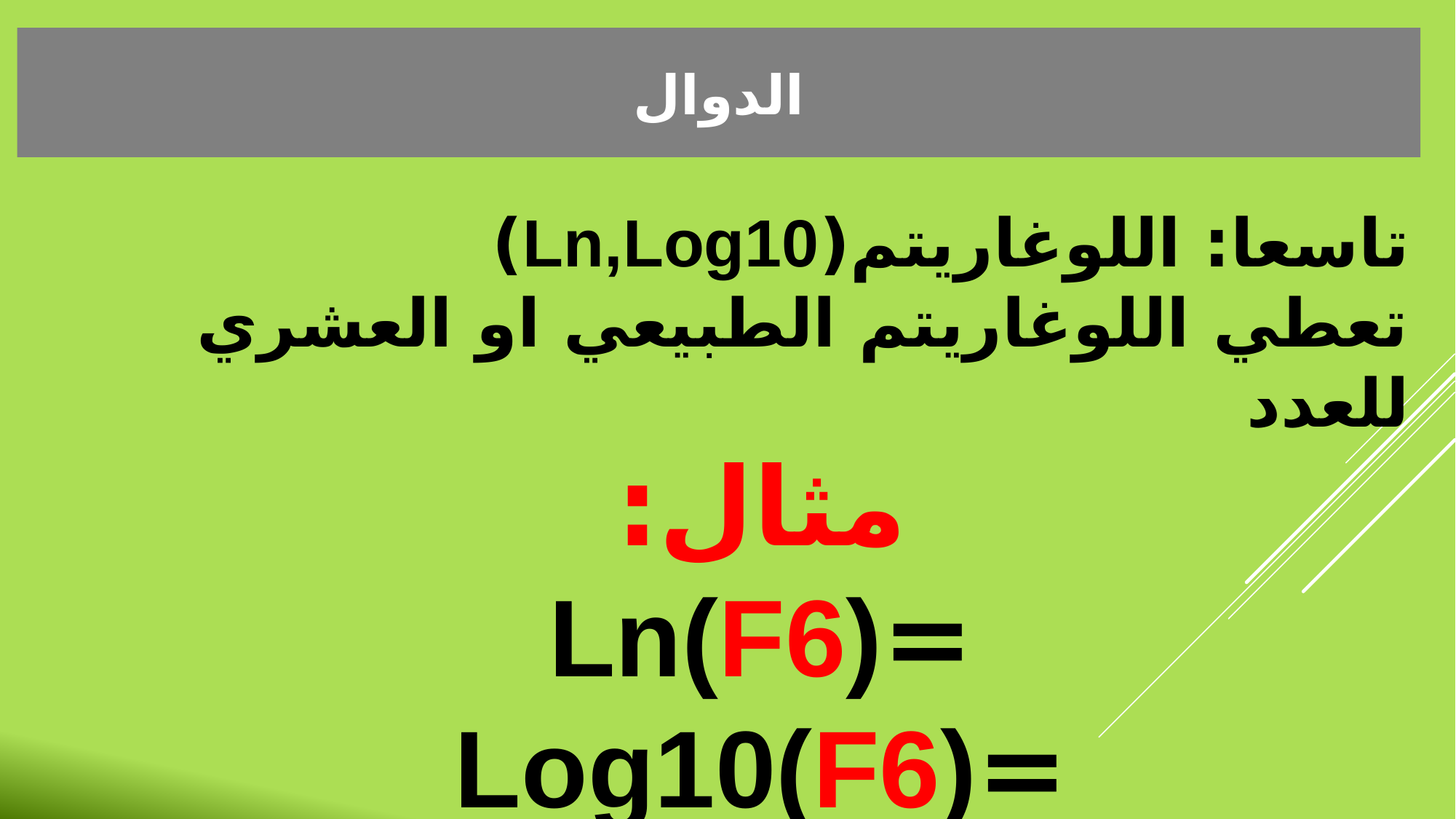

الدوال
تاسعا: اللوغاريتم(Ln,Log10)
	تعطي اللوغاريتم الطبيعي او العشري للعدد
	مثال:
	=Ln(F6)
=Log10(F6)